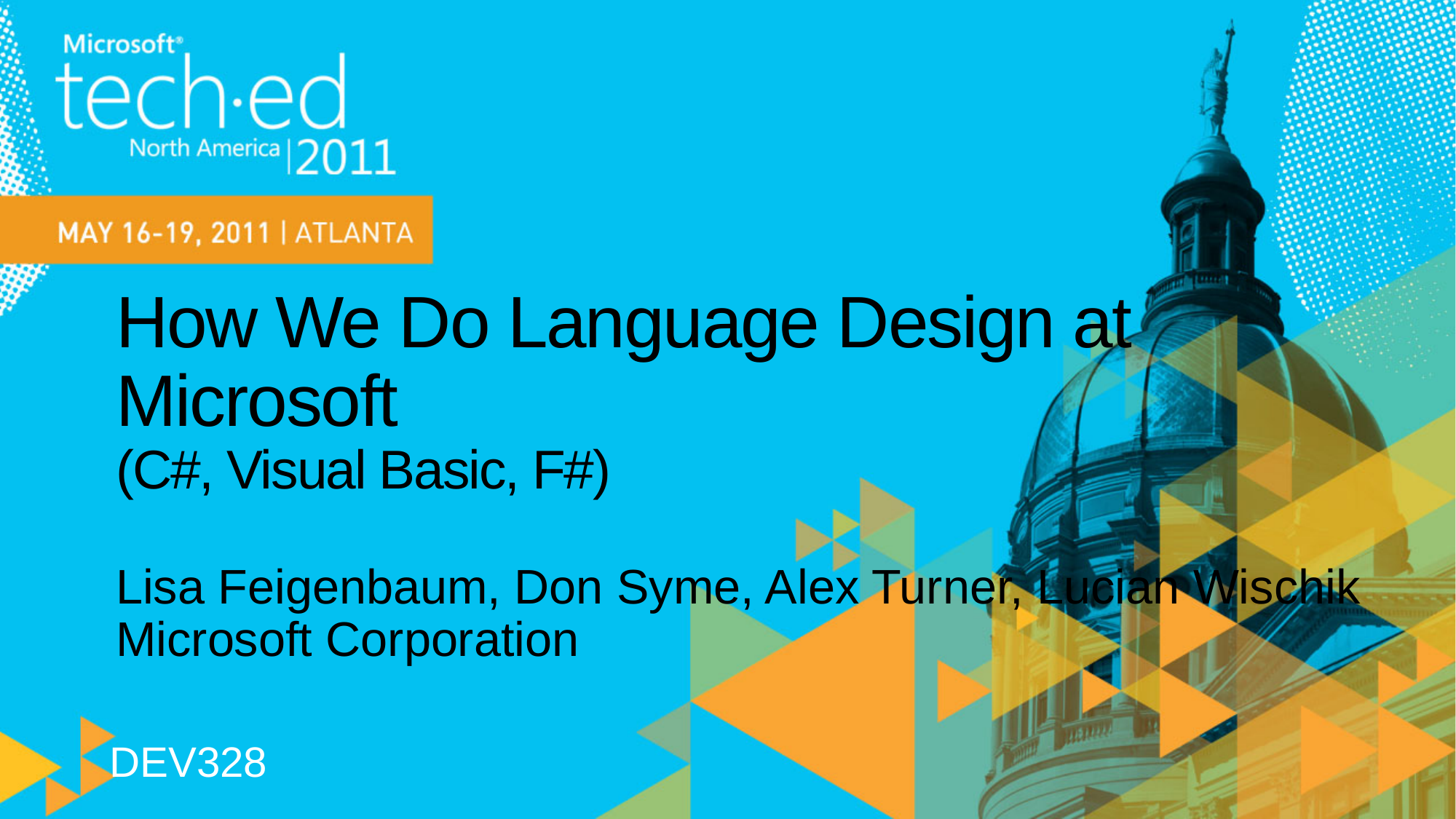

# How We Do Language Design at Microsoft (C#, Visual Basic, F#)
Lisa Feigenbaum, Don Syme, Alex Turner, Lucian Wischik
Microsoft Corporation
DEV328